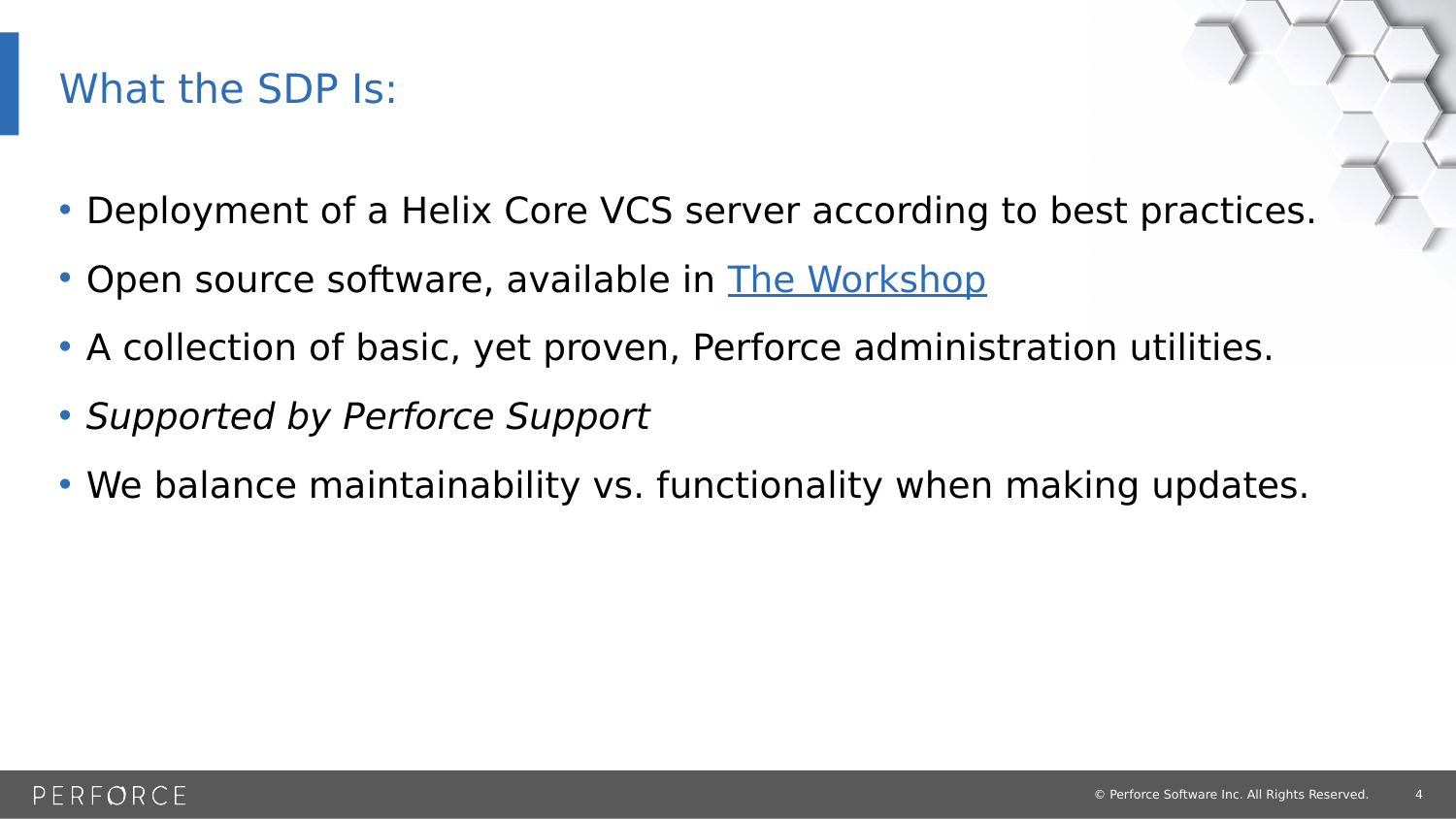

# What the SDP Is:
Deployment of a Helix Core VCS server according to best practices.
Open source software, available in The Workshop
A collection of basic, yet proven, Perforce administration utilities.
Supported by Perforce Support
We balance maintainability vs. functionality when making updates.